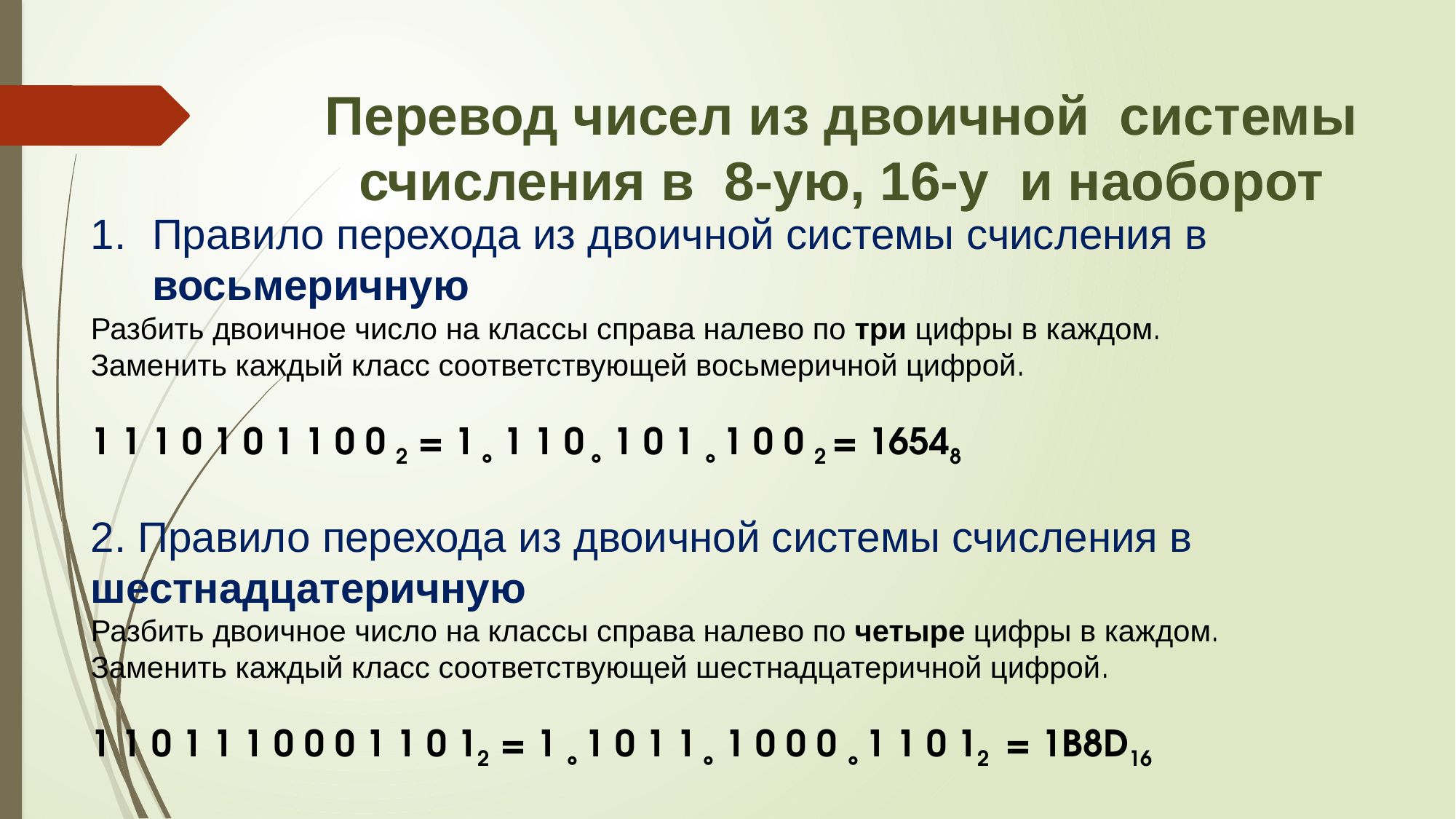

# Перевод чисел из двоичной  системы счисления в  8-ую, 16-у  и наоборот
Правило перехода из двоичной системы счисления в восьмеричную
Разбить двоичное число на классы справа налево по три цифры в каждом.
Заменить каждый класс соответствующей восьмеричной цифрой.

1 1 1 0 1 0 1 1 0 0 2 = 1 ◦ 1 1 0 ◦ 1 0 1 ◦ 1 0 0 2 = 16548

2. Правило перехода из двоичной системы счисления в шестнадцатеричную
Разбить двоичное число на классы справа налево по четыре цифры в каждом.
Заменить каждый класс соответствующей шестнадцатеричной цифрой.

1 1 0 1 1 1 0 0 0 1 1 0 12 = 1 ◦ 1 0 1 1 ◦ 1 0 0 0 ◦ 1 1 0 12  = 1B8D16